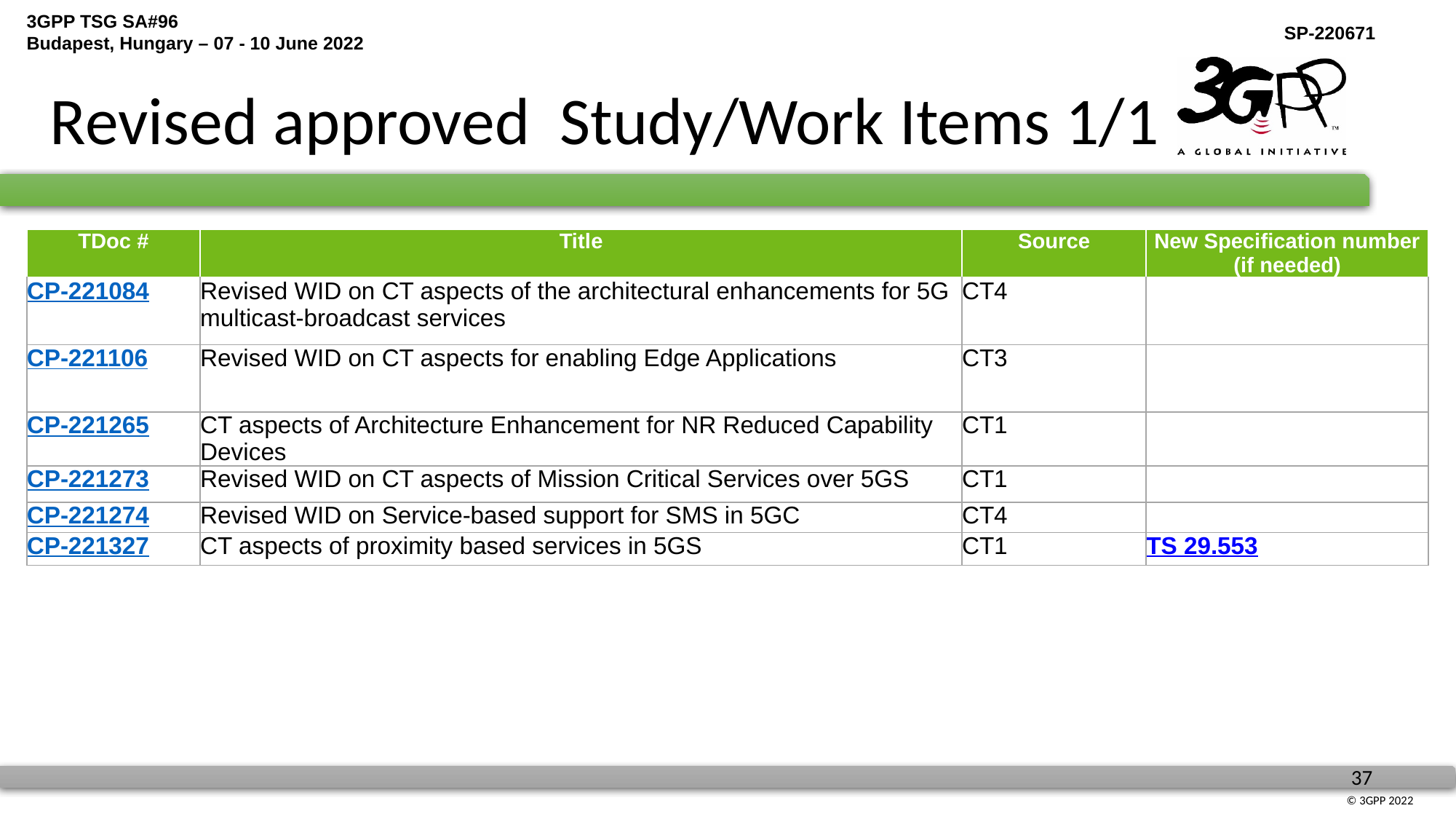

# Revised approved  Study/Work Items 1/1
| TDoc # | Title | Source | New Specification number (if needed) |
| --- | --- | --- | --- |
| CP-221084 | Revised WID on CT aspects of the architectural enhancements for 5G multicast-broadcast services | CT4 |  |
| CP-221106 | Revised WID on CT aspects for enabling Edge Applications | CT3 |  |
| CP-221265 | CT aspects of Architecture Enhancement for NR Reduced Capability Devices | CT1 |  |
| CP-221273 | Revised WID on CT aspects of Mission Critical Services over 5GS | CT1 |  |
| CP-221274 | Revised WID on Service-based support for SMS in 5GC | CT4 |  |
| CP-221327 | CT aspects of proximity based services in 5GS | CT1 | TS 29.553 |